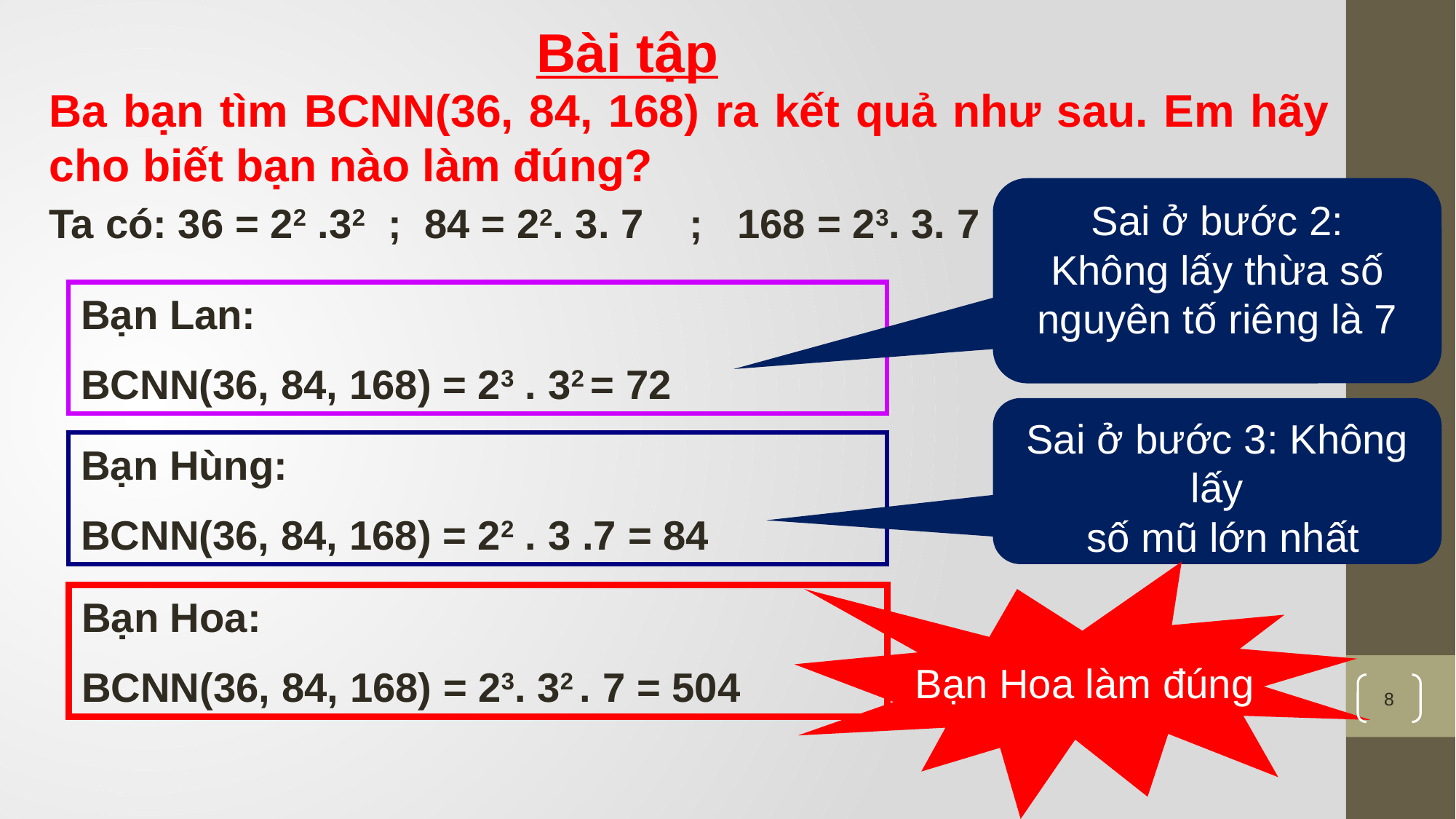

Bài tập
Ba bạn tìm BCNN(36, 84, 168) ra kết quả như sau. Em hãy cho biết bạn nào làm đúng?
Sai ở bước 2:
Không lấy thừa số nguyên tố riêng là 7
Ta có: 36 = 22 .32  ;  84 = 22. 3. 7    ;   168 = 23. 3. 7
Bạn Lan:
BCNN(36, 84, 168) = 23 . 32 = 72
Sai ở bước 3: Không lấy
 số mũ lớn nhất
Bạn Hùng:
BCNN(36, 84, 168) = 22 . 3 .7 = 84
 Bạn Hoa làm đúng

Bạn Hoa:
BCNN(36, 84, 168) = 23. 32 . 7 = 504
8